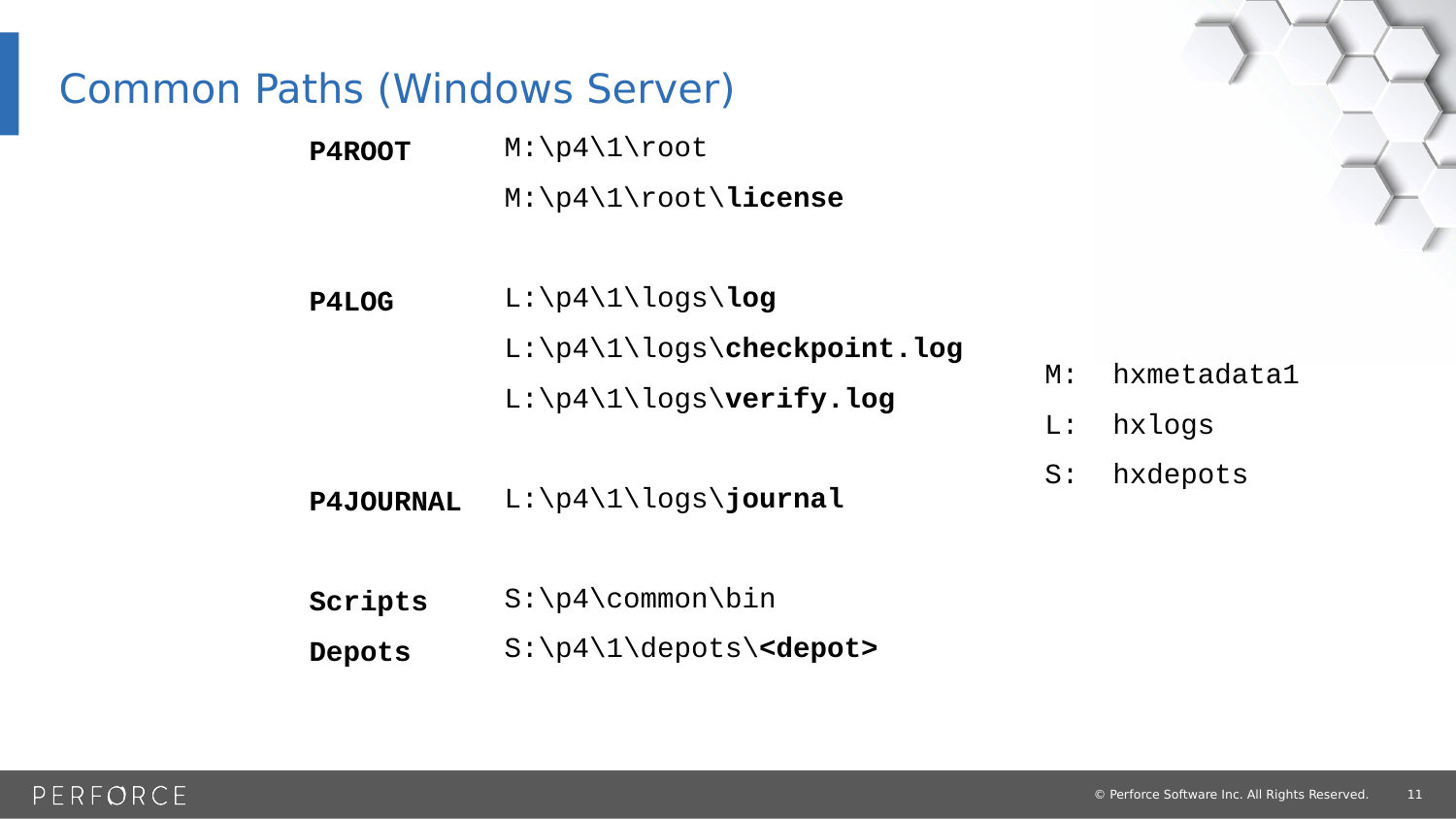

# Common Paths (Windows Server)
M:\p4\1\root
M:\p4\1\root\license

L:\p4\1\logs\log
L:\p4\1\logs\checkpoint.log
L:\p4\1\logs\verify.log

L:\p4\1\logs\journal

S:\p4\common\bin
S:\p4\1\depots\<depot>

P4ROOT

P4LOG

P4JOURNAL

Scripts
Depots

M:  hxmetadata1
L:  hxlogs
S:  hxdepots